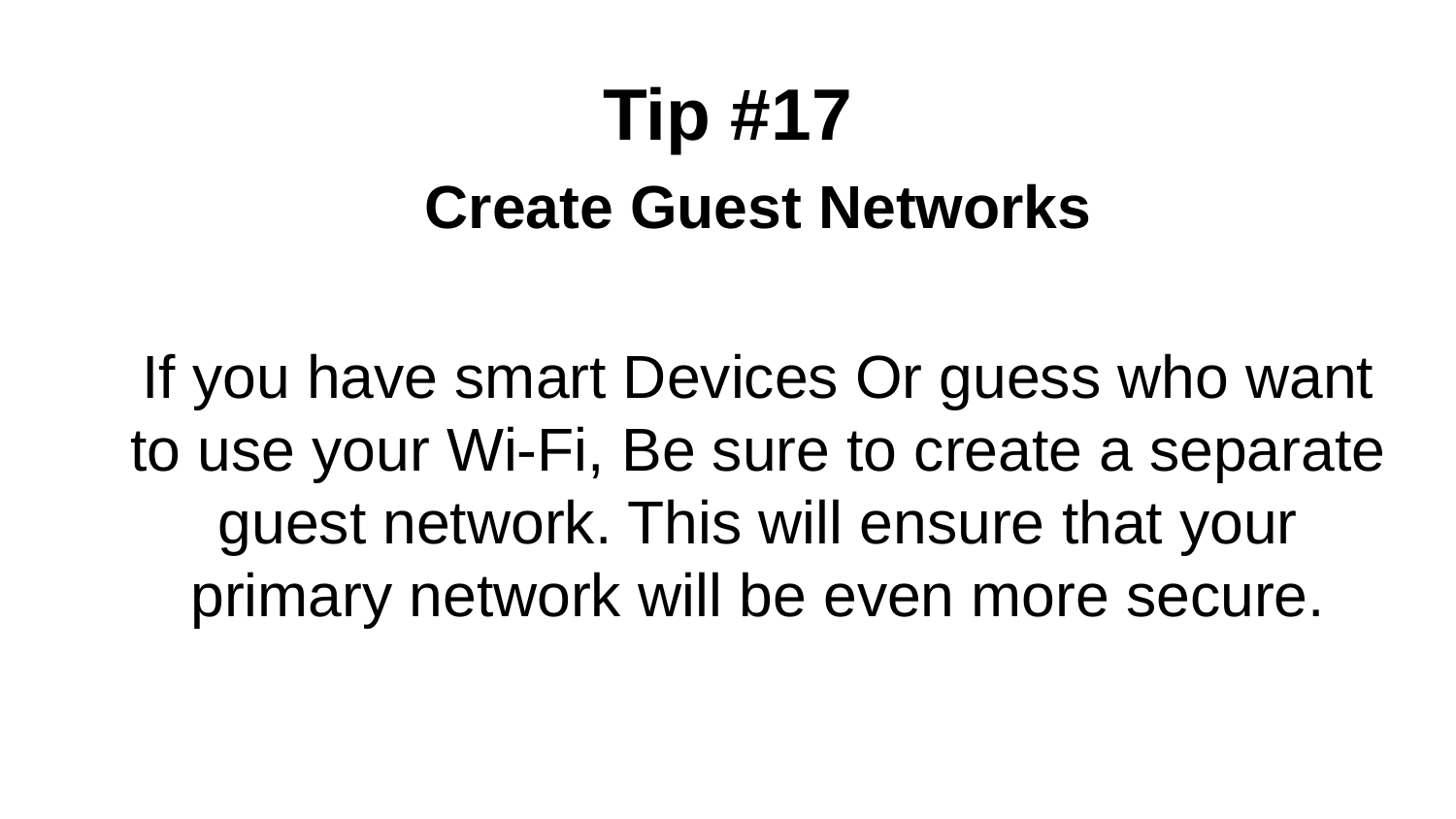

# Tip #17

Create Guest Networks

If you have smart Devices Or guess who want to use your Wi-Fi, Be sure to create a separate guest network. This will ensure that your primary network will be even more secure.